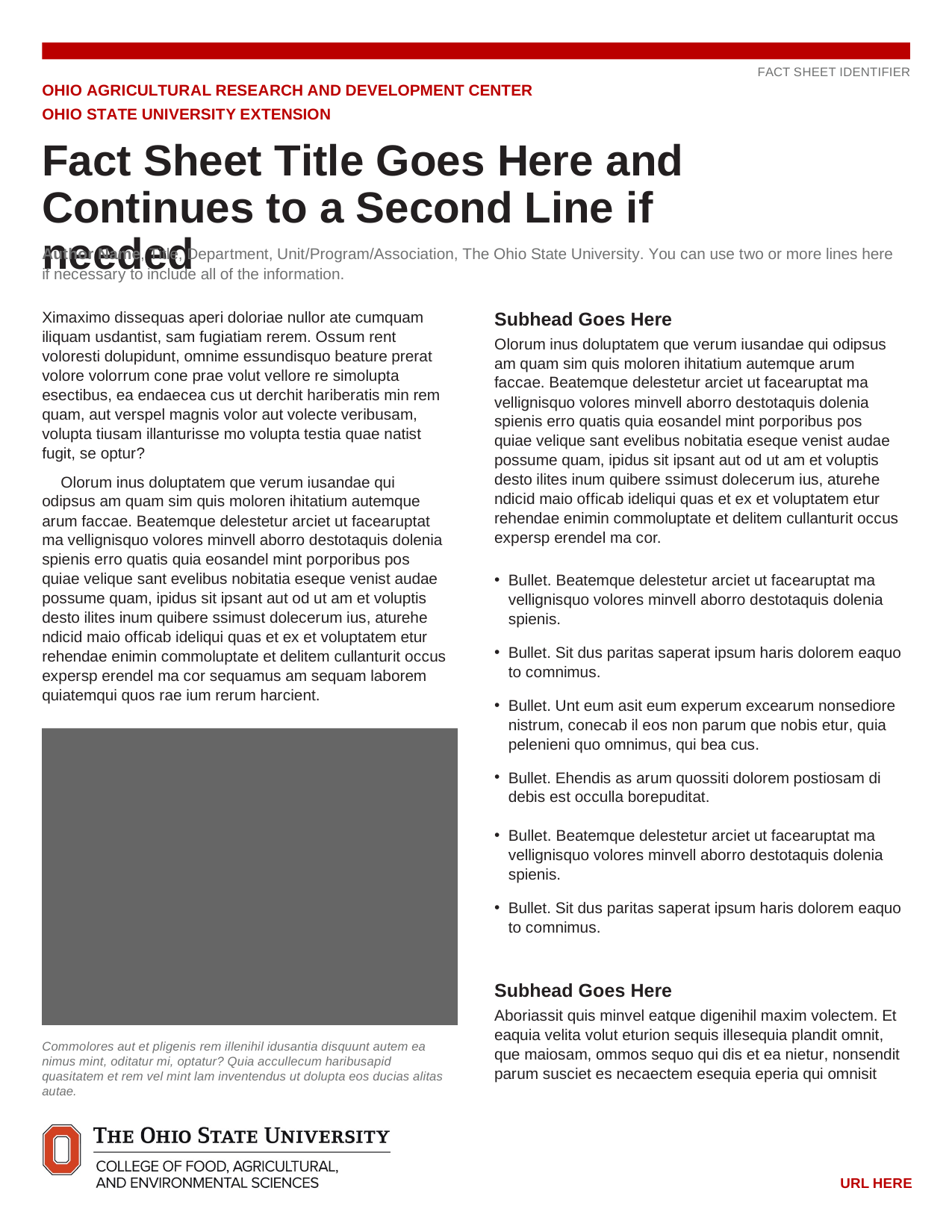

FACT SHEET IDENTIFIER
OHIO AGRICULTURAL RESEARCH AND DEVELOPMENT CENTER OHIO STATE UNIVERSITY EXTENSION
Fact Sheet Title Goes Here and Continues to a Second Line if needed
Author Name, Title, Department, Unit/Program/Association, The Ohio State University. You can use two or more lines here if necessary to include all of the information.
Subhead Goes Here
Olorum inus doluptatem que verum iusandae qui odipsus am quam sim quis moloren ihitatium autemque arum faccae. Beatemque delestetur arciet ut facearuptat ma vellignisquo volores minvell aborro destotaquis dolenia spienis erro quatis quia eosandel mint porporibus pos quiae velique sant evelibus nobitatia eseque venist audae possume quam, ipidus sit ipsant aut od ut am et voluptis desto ilites inum quibere ssimust dolecerum ius, aturehe ndicid maio officab ideliqui quas et ex et voluptatem etur rehendae enimin commoluptate et delitem cullanturit occus expersp erendel ma cor.

Bullet. Beatemque delestetur arciet ut facearuptat ma vellignisquo volores minvell aborro destotaquis dolenia spienis.

Bullet. Sit dus paritas saperat ipsum haris dolorem eaquo to comnimus.

Bullet. Unt eum asit eum experum excearum nonsediore nistrum, conecab il eos non parum que nobis etur, quia pelenieni quo omnimus, qui bea cus.

Bullet. Ehendis as arum quossiti dolorem postiosam di debis est occulla borepuditat.
Bullet. Beatemque delestetur arciet ut facearuptat ma vellignisquo volores minvell aborro destotaquis dolenia spienis.

Bullet. Sit dus paritas saperat ipsum haris dolorem eaquo to comnimus.
Ximaximo dissequas aperi doloriae nullor ate cumquam iliquam usdantist, sam fugiatiam rerem. Ossum rent voloresti dolupidunt, omnime essundisquo beature prerat volore volorrum cone prae volut vellore re simolupta esectibus, ea endaecea cus ut derchit hariberatis min rem quam, aut verspel magnis volor aut volecte veribusam, volupta tiusam illanturisse mo volupta testia quae natist fugit, se optur?
Olorum inus doluptatem que verum iusandae qui odipsus am quam sim quis moloren ihitatium autemque arum faccae. Beatemque delestetur arciet ut facearuptat ma vellignisquo volores minvell aborro destotaquis dolenia spienis erro quatis quia eosandel mint porporibus pos quiae velique sant evelibus nobitatia eseque venist audae possume quam, ipidus sit ipsant aut od ut am et voluptis desto ilites inum quibere ssimust dolecerum ius, aturehe ndicid maio officab ideliqui quas et ex et voluptatem etur rehendae enimin commoluptate et delitem cullanturit occus expersp erendel ma cor sequamus am sequam laborem quiatemqui quos rae ium rerum harcient.

Subhead Goes Here
Aboriassit quis minvel eatque digenihil maxim volectem. Et eaquia velita volut eturion sequis illesequia plandit omnit, que maiosam, ommos sequo qui dis et ea nietur, nonsendit parum susciet es necaectem esequia eperia qui omnisit
Commolores aut et pligenis rem illenihil idusantia disquunt autem ea nimus mint, oditatur mi, optatur? Quia accullecum haribusapid quasitatem et rem vel mint lam inventendus ut dolupta eos ducias alitas autae.

URL HERE